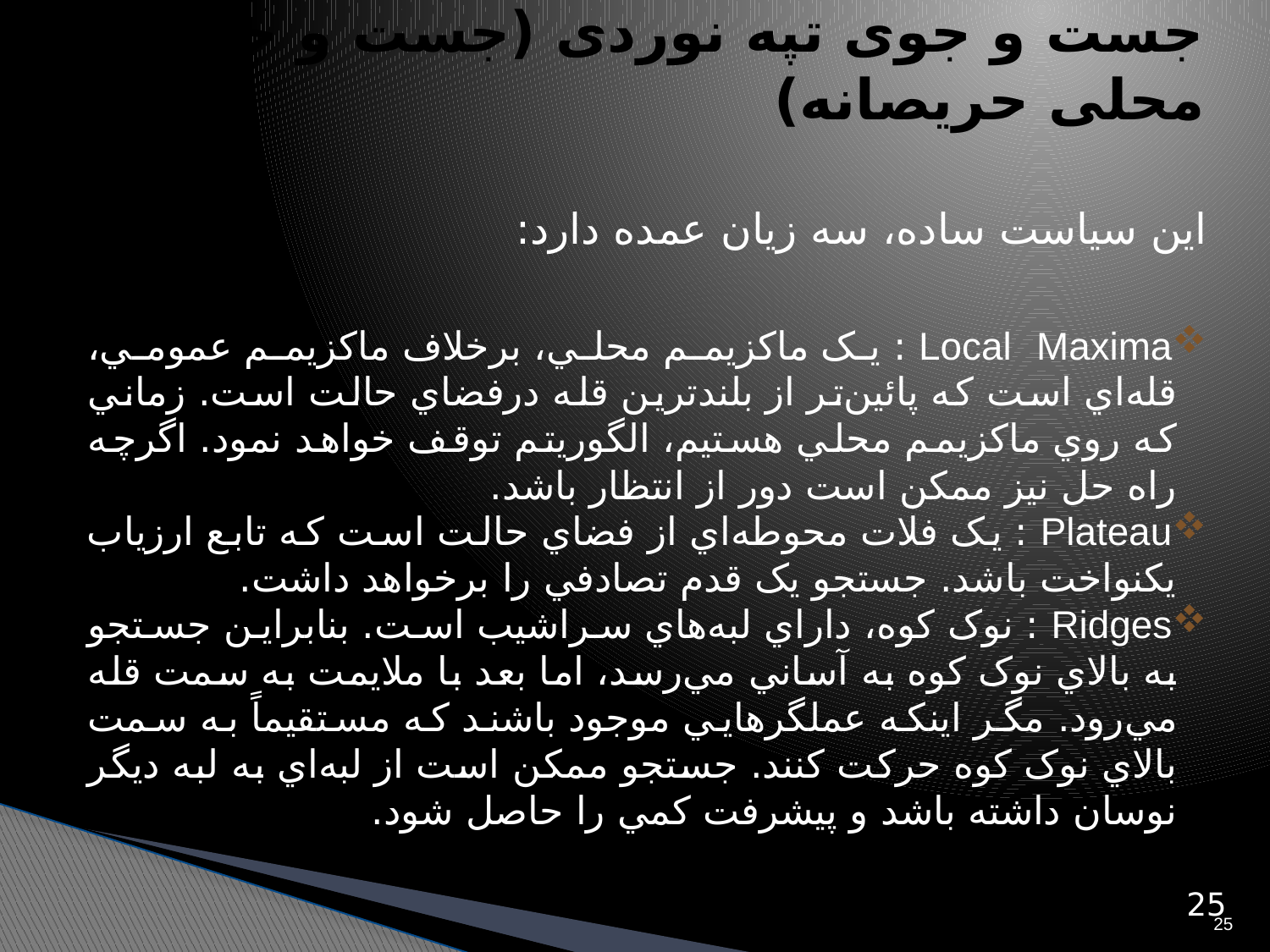

جست و جوی تپه نوردی (جست و جوی محلی حریصانه)
اين سياست ساده، سه زيان عمده دارد:

Local Maxima : يک ماکزيمم محلي، برخلاف ماکزيمم عمومي، قله‌اي است که پائين‌تر از بلندترين قله درفضاي حالت است. زماني که روي ماکزيمم محلي هستيم، الگوريتم توقف خواهد نمود. اگرچه راه حل نيز ممکن است دور از انتظار باشد.
Plateau : يک فلات محوطه‌اي از فضاي حالت است که تابع ارزياب يکنواخت باشد. جستجو يک قدم تصادفي را برخواهد داشت.
Ridges : نوک کوه، داراي لبه‌هاي سراشيب است. بنابراين جستجو به بالاي نوک کوه به آساني مي‌رسد، اما بعد با ملايمت به سمت قله مي‌رود. مگر اينکه عملگرهايي موجود باشند که مستقيماً به سمت بالاي نوک کوه حرکت کنند. جستجو ممکن است از لبه‌اي به لبه ديگر نوسان داشته باشد و پيشرفت کمي را حاصل شود.

25